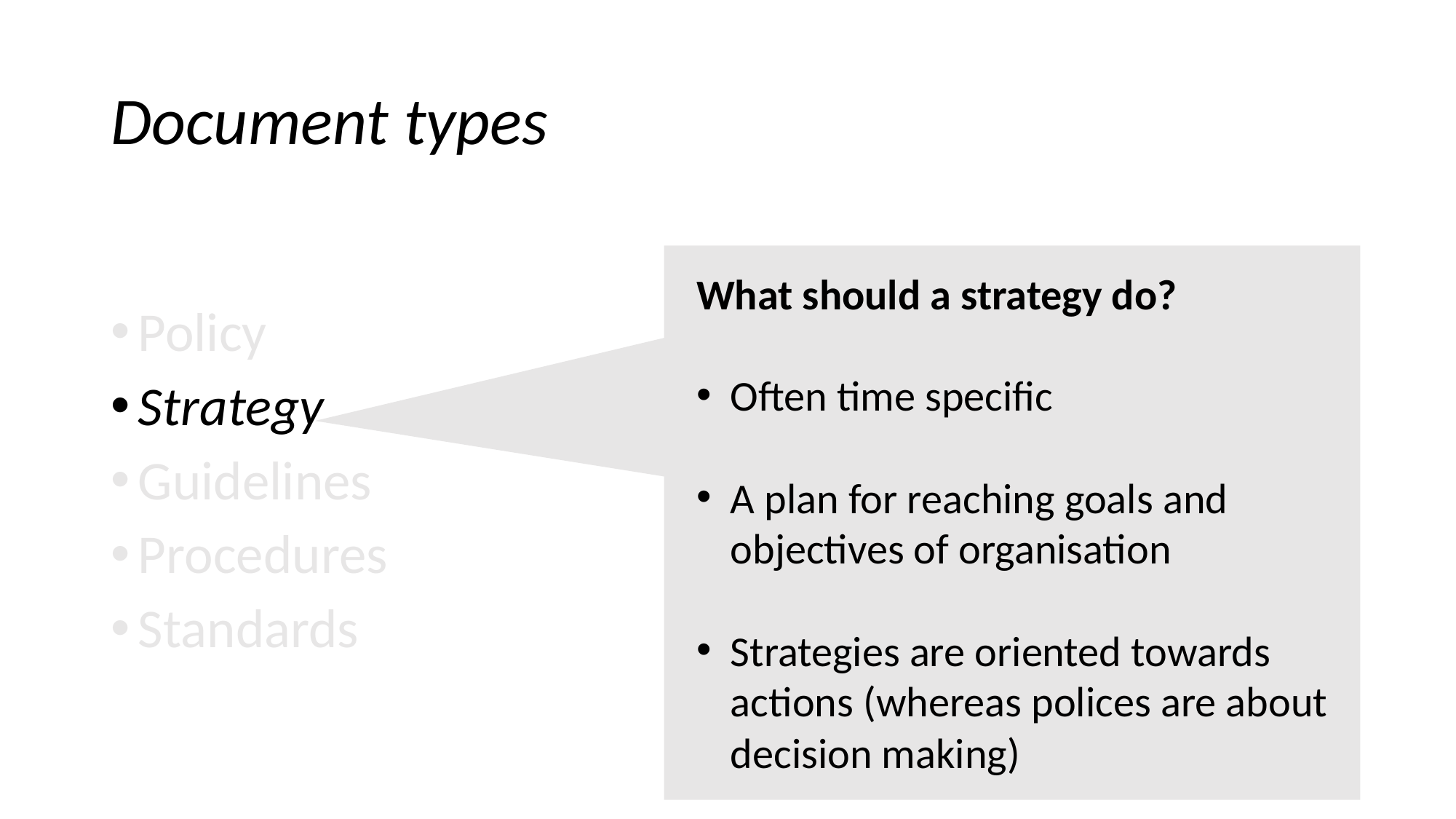

# Document types

Policy
Strategy
Guidelines
Procedures
Standards

What should a strategy do?

Often time specific

A plan for reaching goals and objectives of organisation

Strategies are oriented towards actions (whereas polices are about decision making)